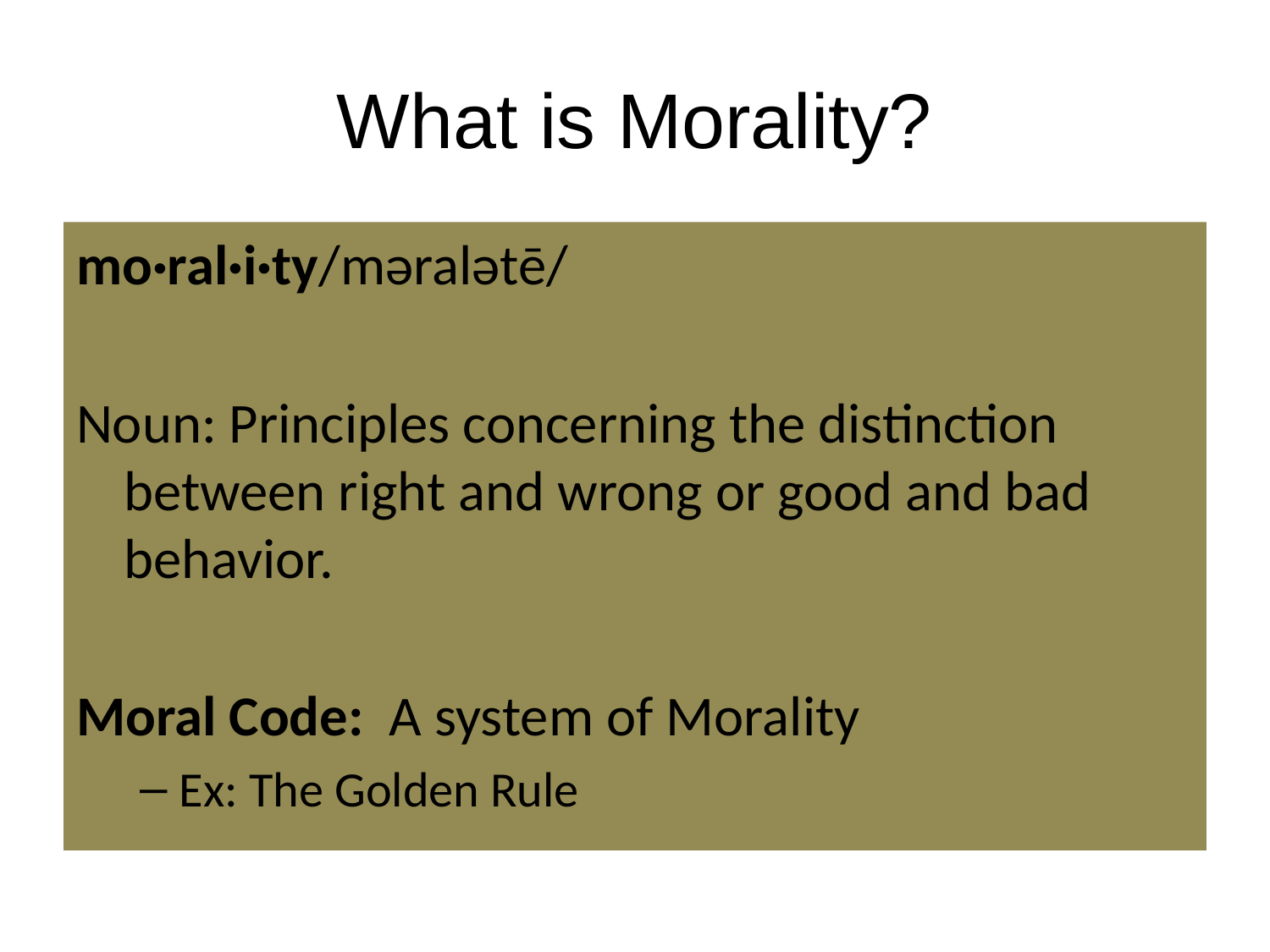

# What is Morality?
mo·ral·i·ty/məralətē/

Noun: Principles concerning the distinction between right and wrong or good and bad behavior.

Moral Code:  A system of Morality
Ex: The Golden Rule